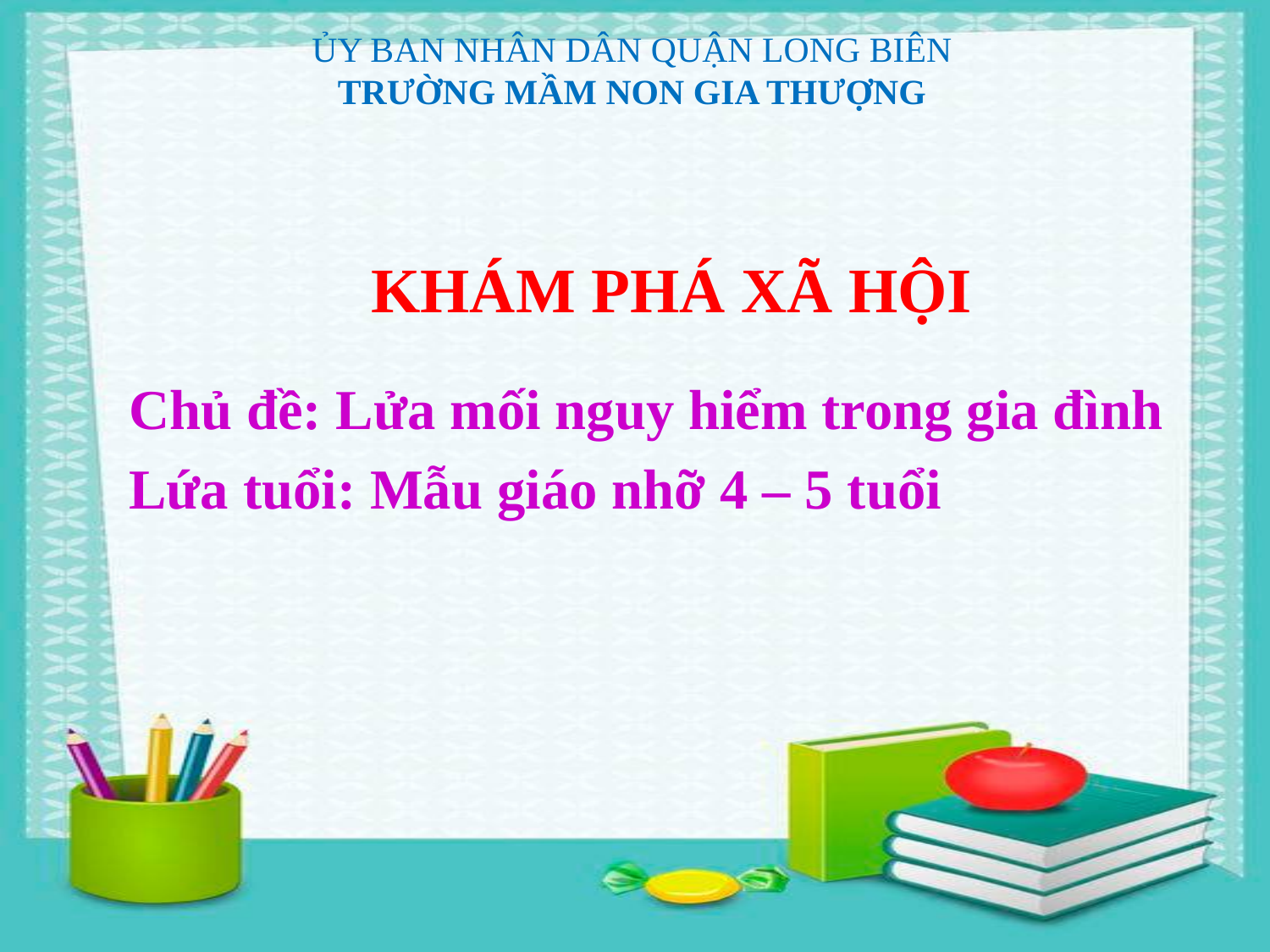

ỦY BAN NHÂN DÂN QUẬN LONG BIÊN
TRƯỜNG MẦM NON GIA THƯỢNG
KHÁM PHÁ XÃ HỘI
Chủ đề: Lửa mối nguy hiểm trong gia đình
Lứa tuổi: Mẫu giáo nhỡ 4 – 5 tuổi